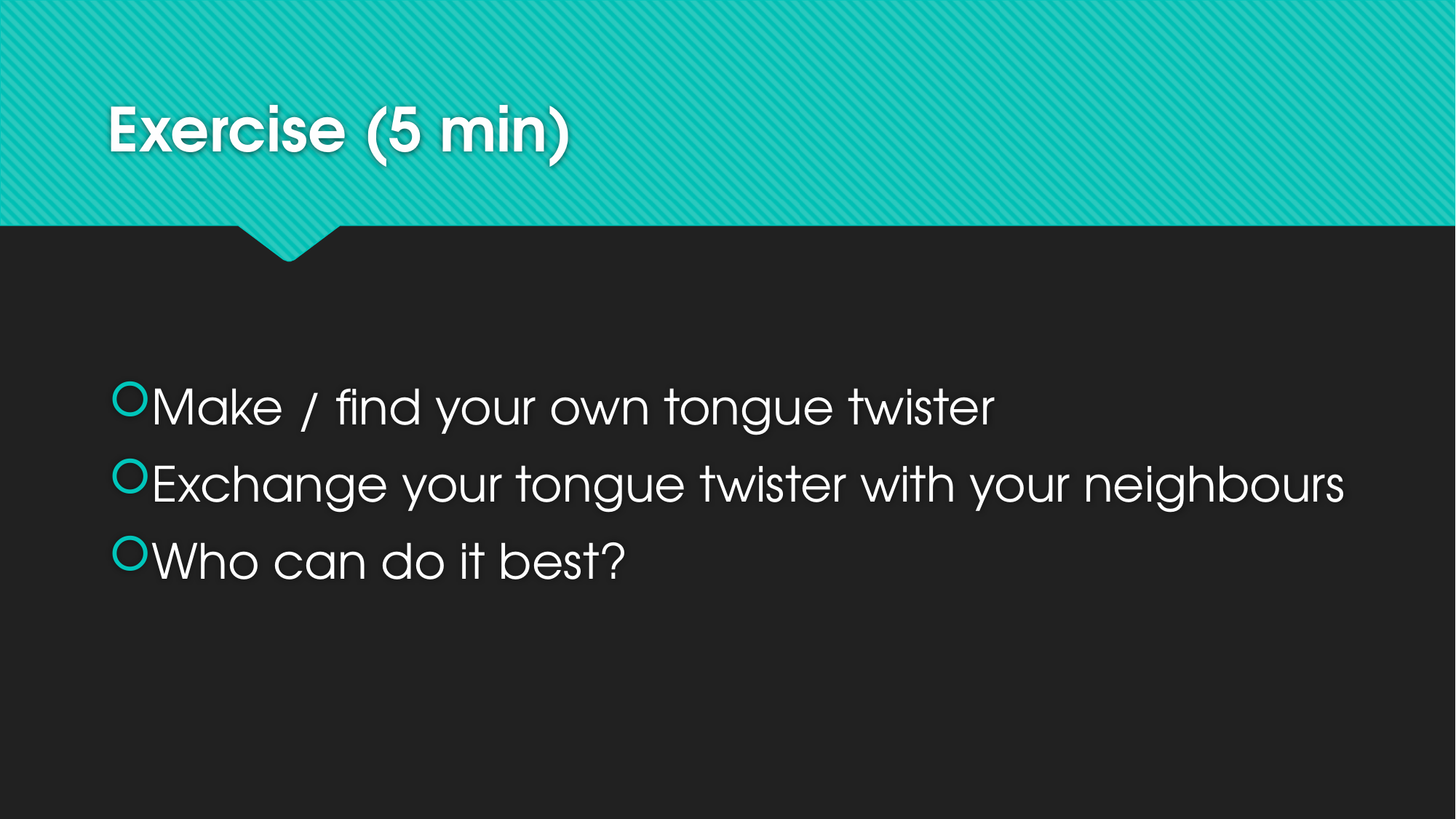

# Exercise (5 min)
Make / find your own tongue twister
Exchange your tongue twister with your neighbours
Who can do it best?